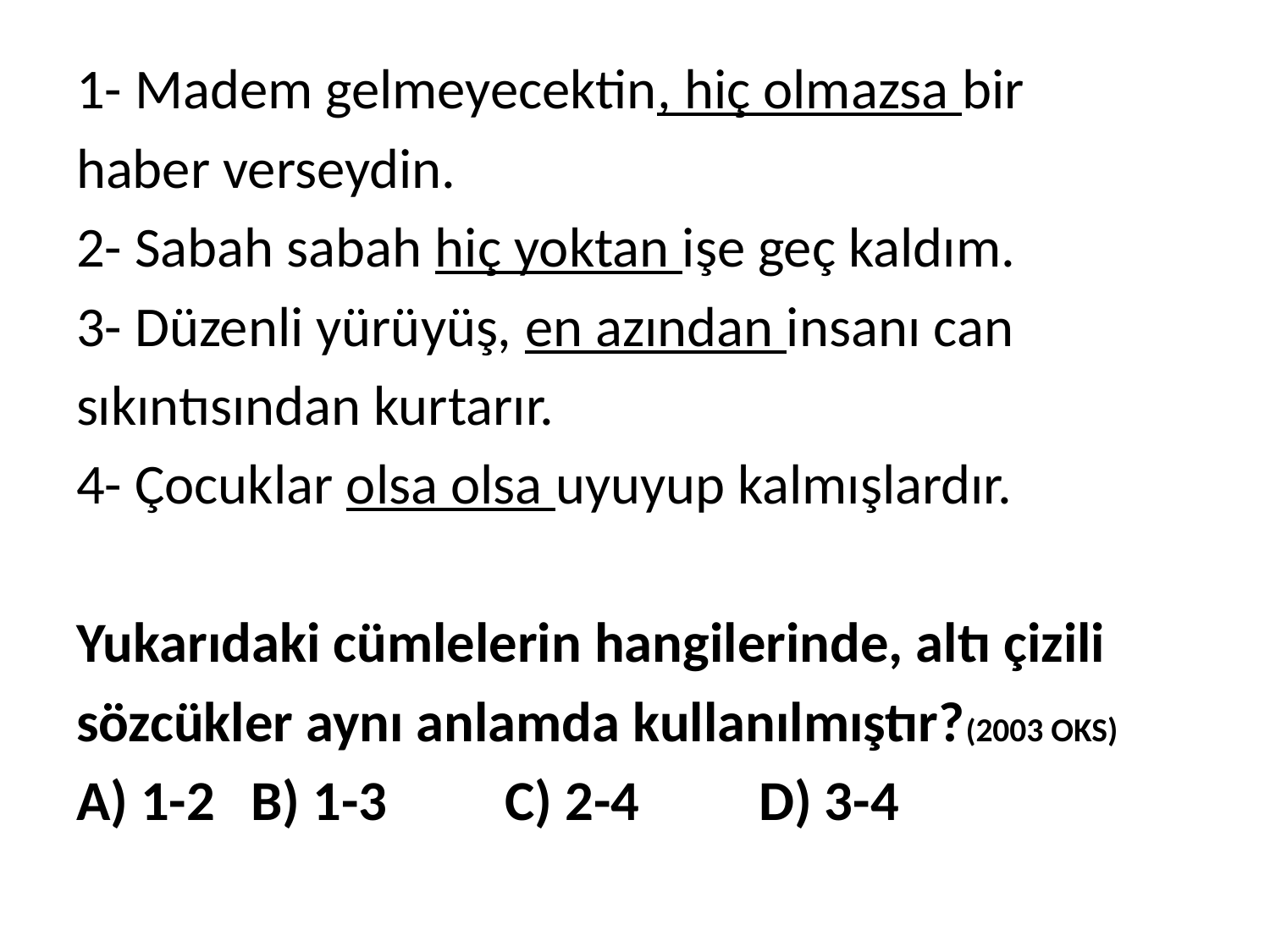

1- Madem gelmeyecektin, hiç olmazsa bir
haber verseydin.
2- Sabah sabah hiç yoktan işe geç kaldım.
3- Düzenli yürüyüş, en azından insanı can
sıkıntısından kurtarır.
4- Çocuklar olsa olsa uyuyup kalmışlardır.

Yukarıdaki cümlelerin hangilerinde, altı çizili
sözcükler aynı anlamda kullanılmıştır?(2003 OKS)
A) 1-2 	B) 1-3 	C) 2-4 	D) 3-4